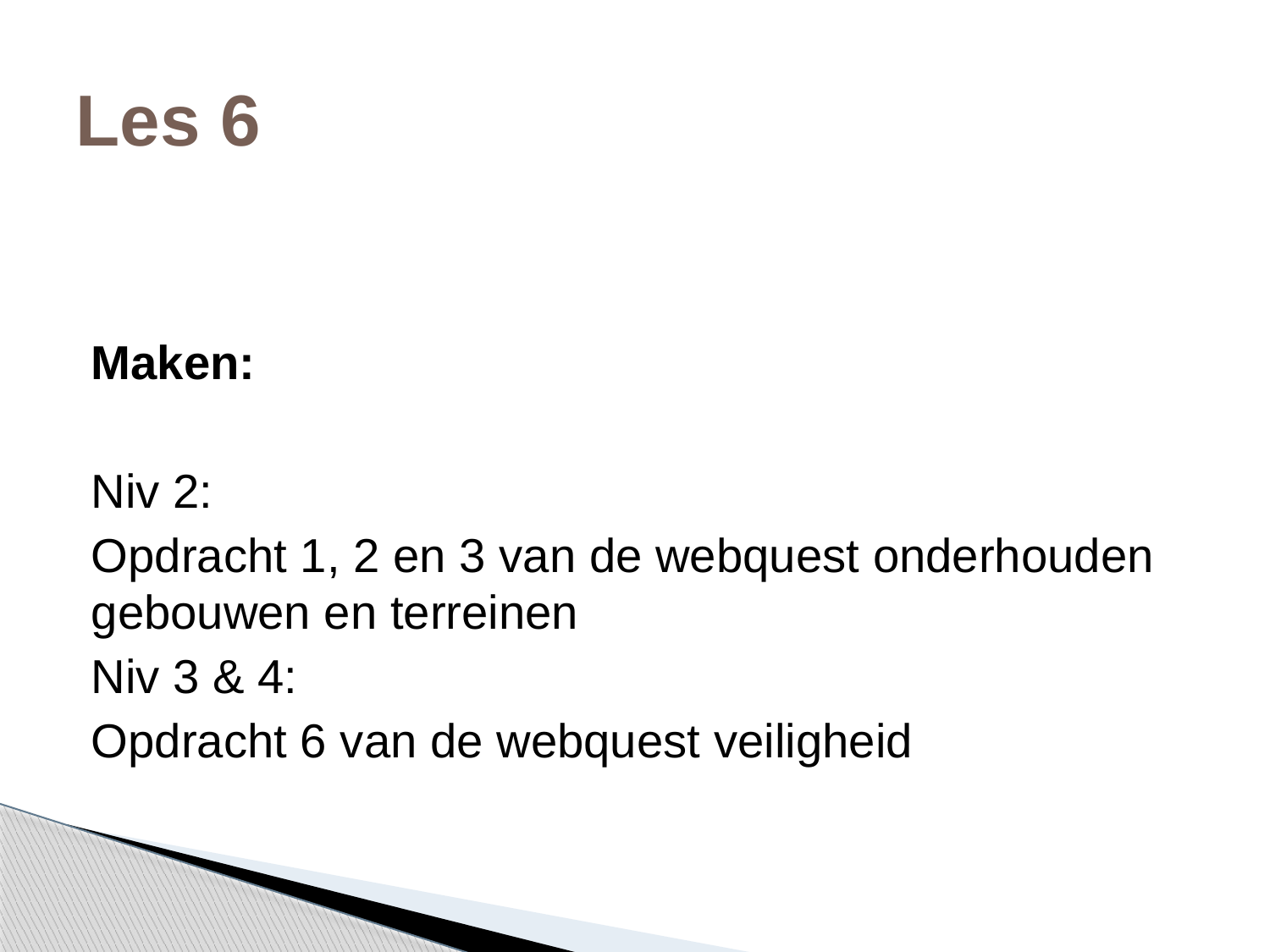

# Les 6
Maken:

Niv 2:
Opdracht 1, 2 en 3 van de webquest onderhouden gebouwen en terreinen
Niv 3 & 4:
Opdracht 6 van de webquest veiligheid